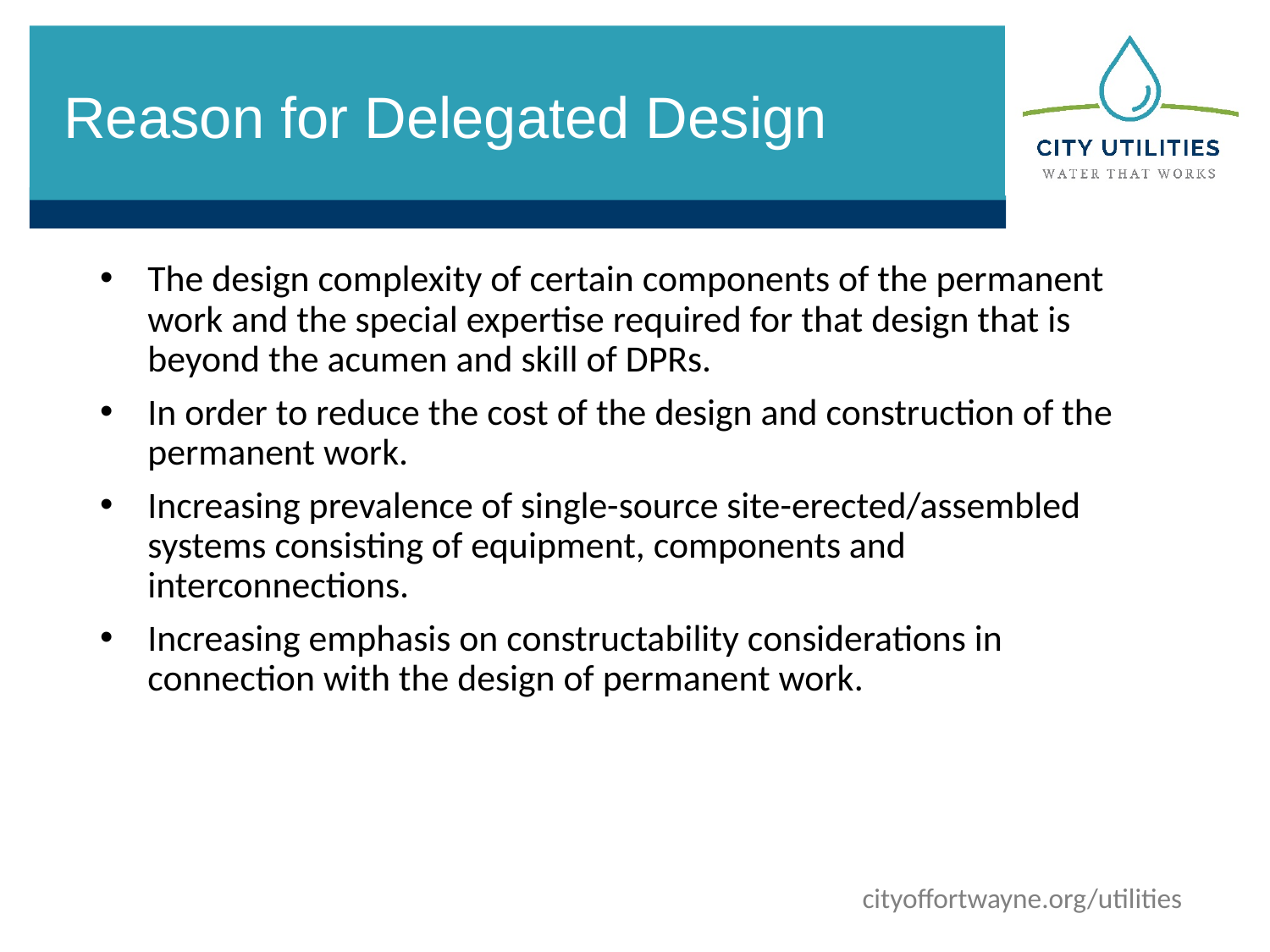

# Reason for Delegated Design
The design complexity of certain components of the permanent work and the special expertise required for that design that is beyond the acumen and skill of DPRs.
In order to reduce the cost of the design and construction of the permanent work.
Increasing prevalence of single-source site-erected/assembled systems consisting of equipment, components and interconnections.
Increasing emphasis on constructability considerations in connection with the design of permanent work.